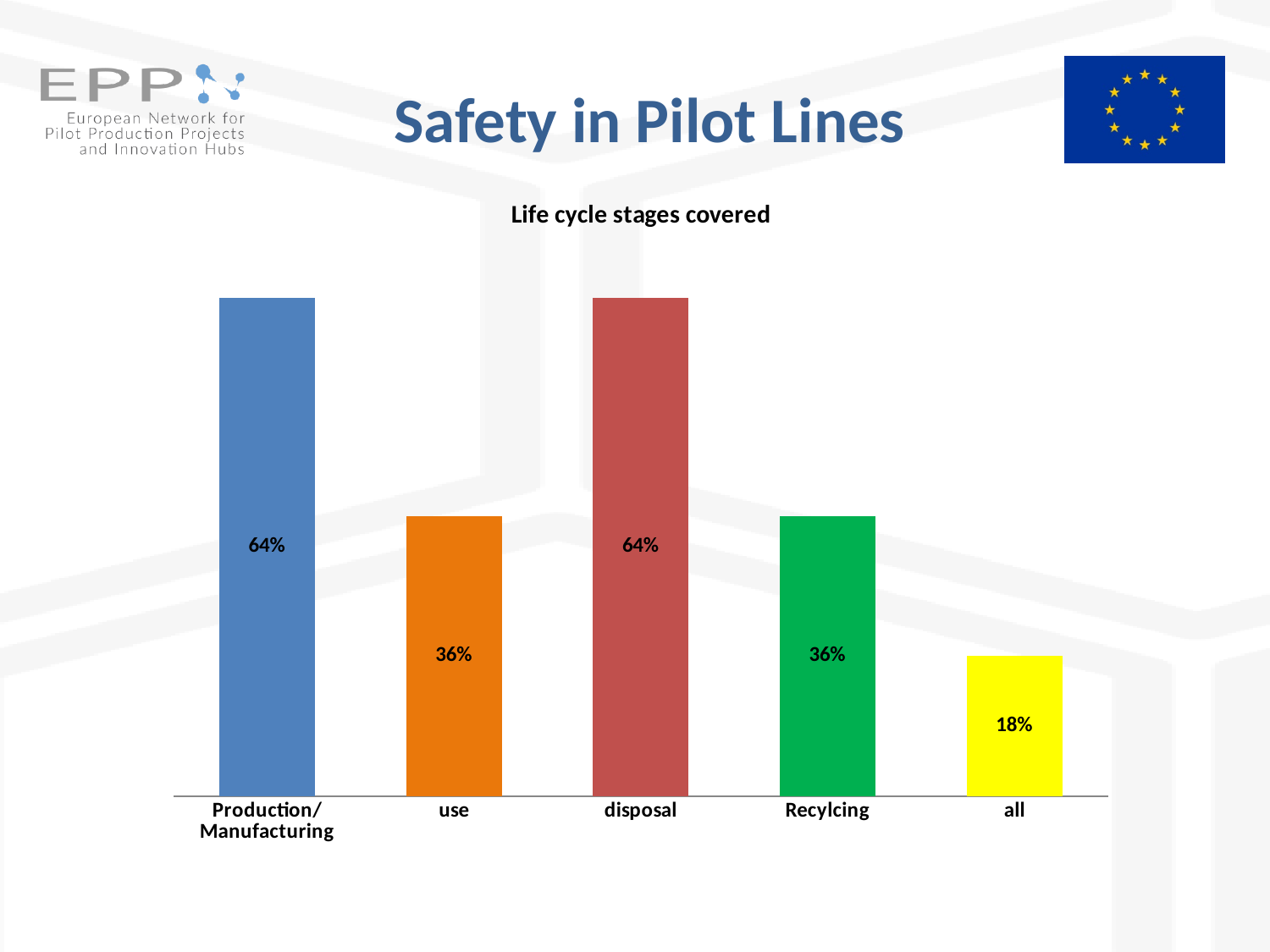

# Safety in Pilot Lines

### Chart: Life cycle stages covered

| Category |  |
|---|---|
| Production/Manufacturing | 0.64 |
| use | 0.36 |
| disposal | 0.64 |
| Recylcing | 0.36 |
| all | 0.18 |